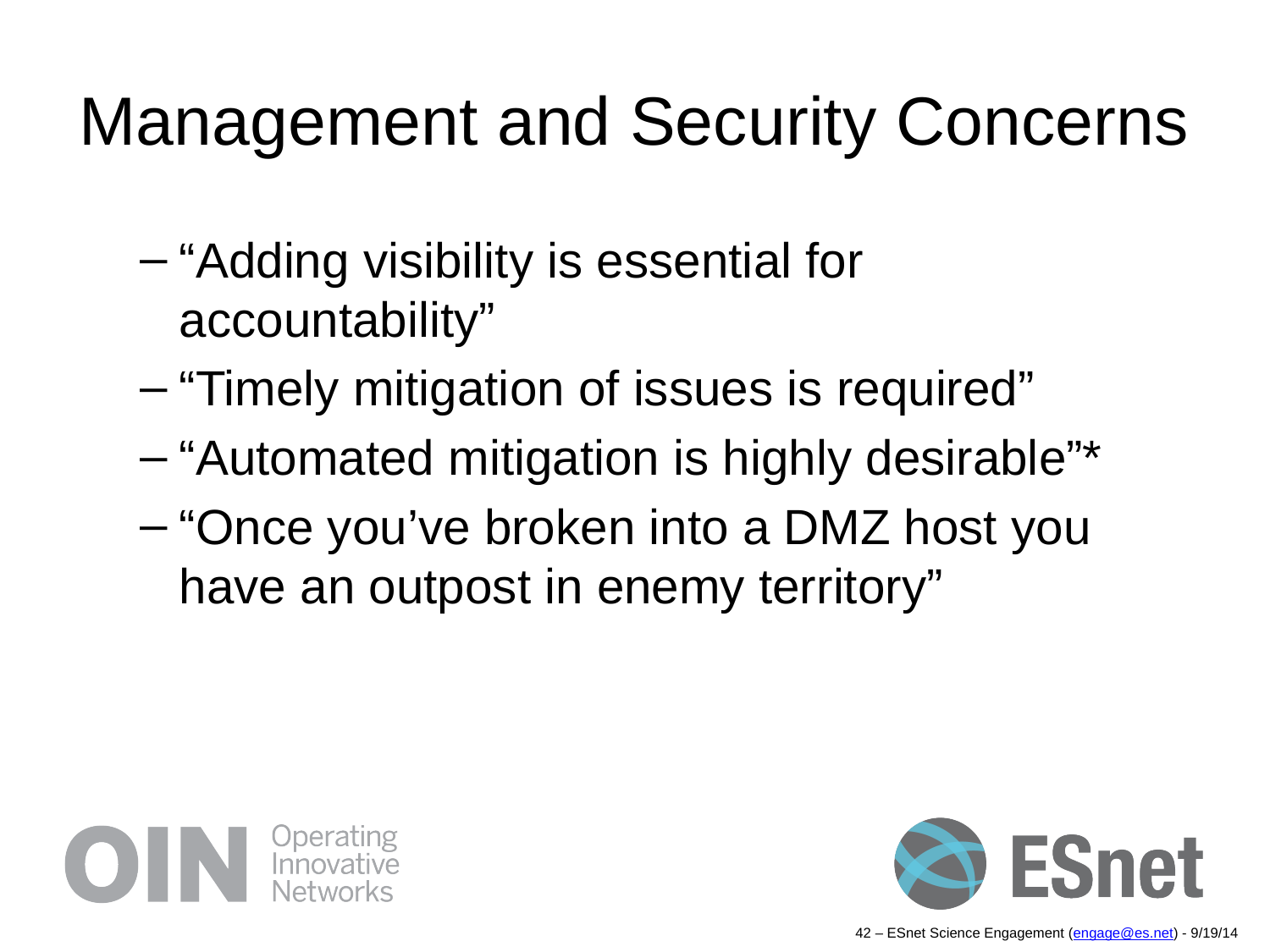

# Management and Security Concerns
“Adding visibility is essential for accountability”
“Timely mitigation of issues is required”
“Automated mitigation is highly desirable”*
“Once you’ve broken into a DMZ host you have an outpost in enemy territory”

42 – ESnet Science Engagement (engage@es.net) - 9/19/14